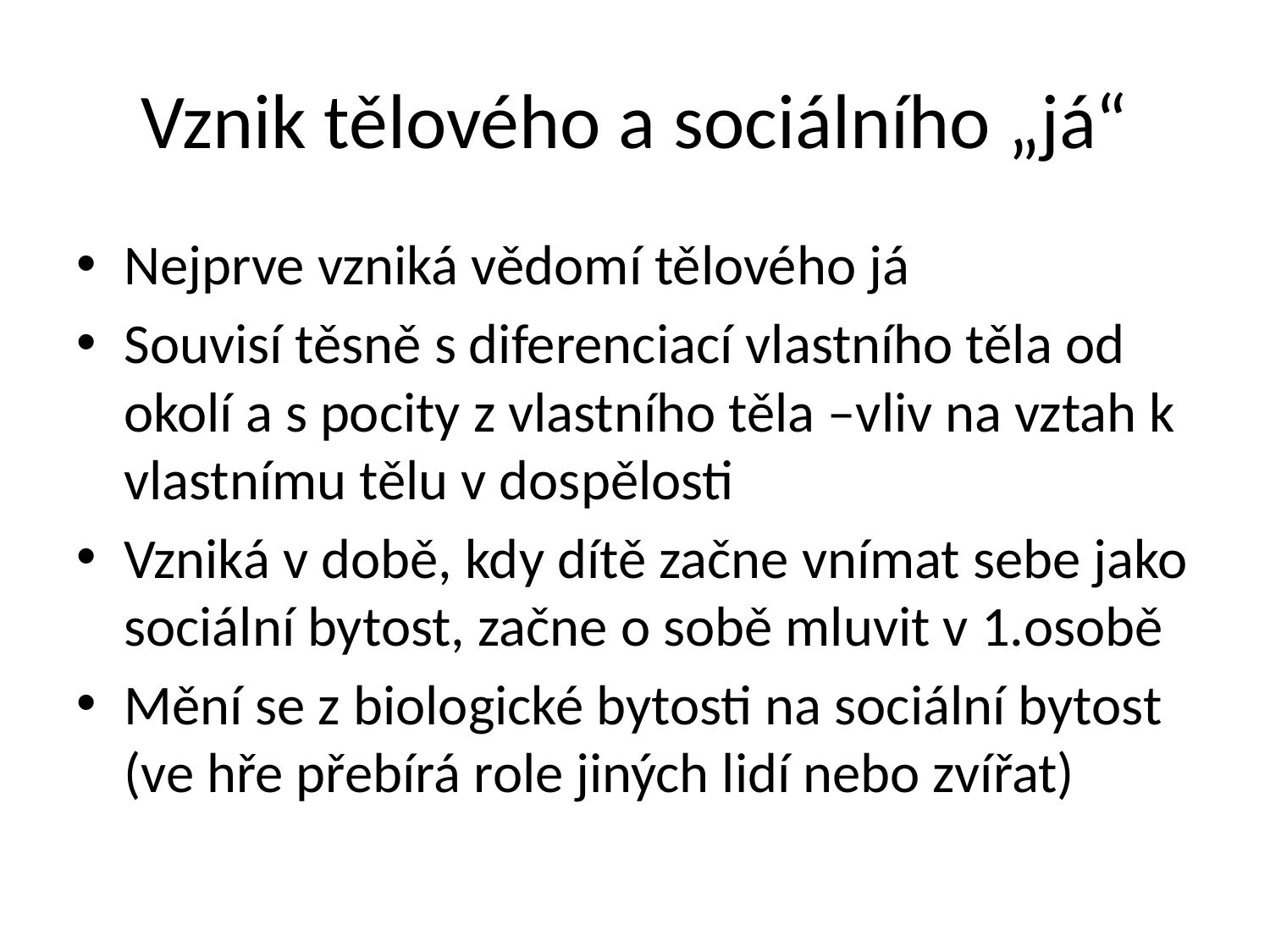

# Vznik tělového a sociálního „já“
Nejprve vzniká vědomí tělového já
Souvisí těsně s diferenciací vlastního těla od okolí a s pocity z vlastního těla –vliv na vztah k vlastnímu tělu v dospělosti
Vzniká v době, kdy dítě začne vnímat sebe jako sociální bytost, začne o sobě mluvit v 1.osobě
Mění se z biologické bytosti na sociální bytost (ve hře přebírá role jiných lidí nebo zvířat)